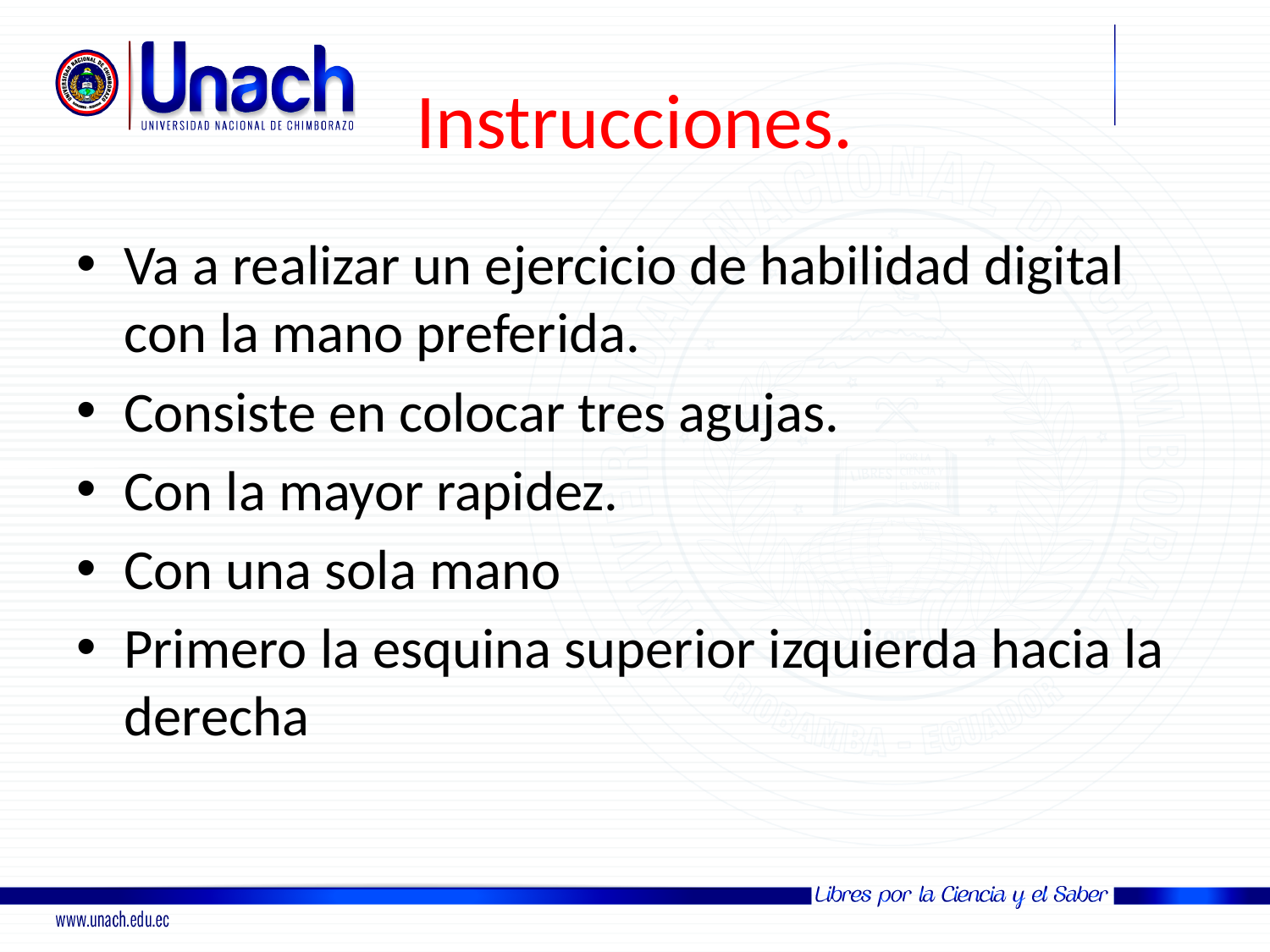

# Instrucciones.
Va a realizar un ejercicio de habilidad digital con la mano preferida.
Consiste en colocar tres agujas.
Con la mayor rapidez.
Con una sola mano
Primero la esquina superior izquierda hacia la derecha